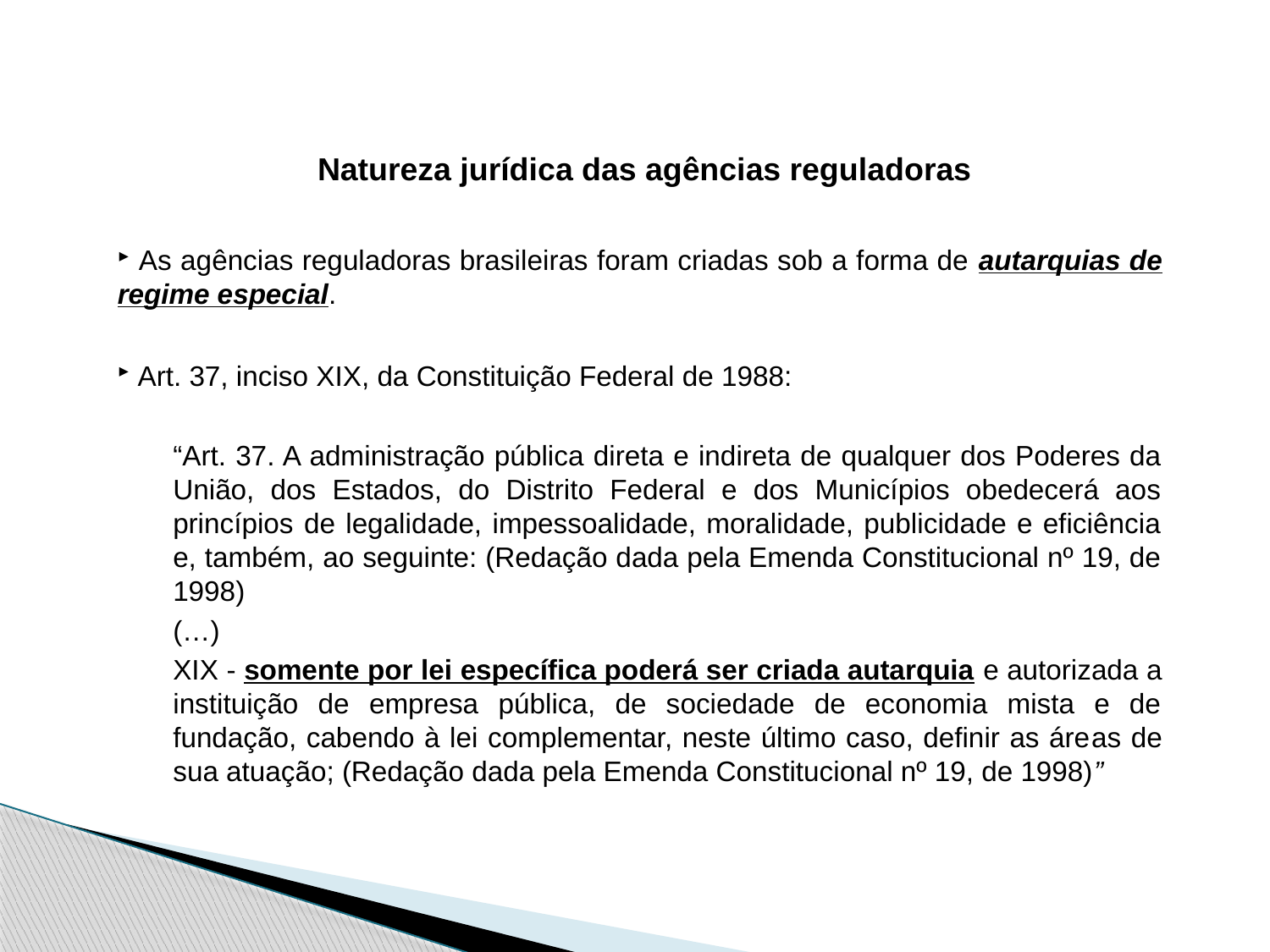

Natureza jurídica das agências reguladoras
 As agências reguladoras brasileiras foram criadas sob a forma de autarquias de regime especial.

 Art. 37, inciso XIX, da Constituição Federal de 1988:

“Art. 37. A administração pública direta e indireta de qualquer dos Poderes da União, dos Estados, do Distrito Federal e dos Municípios obedecerá aos princípios de legalidade, impessoalidade, moralidade, publicidade e eficiência e, também, ao seguinte: (Redação dada pela Emenda Constitucional nº 19, de 1998)
(…)
XIX - somente por lei específica poderá ser criada autarquia e autorizada a instituição de empresa pública, de sociedade de economia mista e de fundação, cabendo à lei complementar, neste último caso, definir as áreas de sua atuação; (Redação dada pela Emenda Constitucional nº 19, de 1998)”